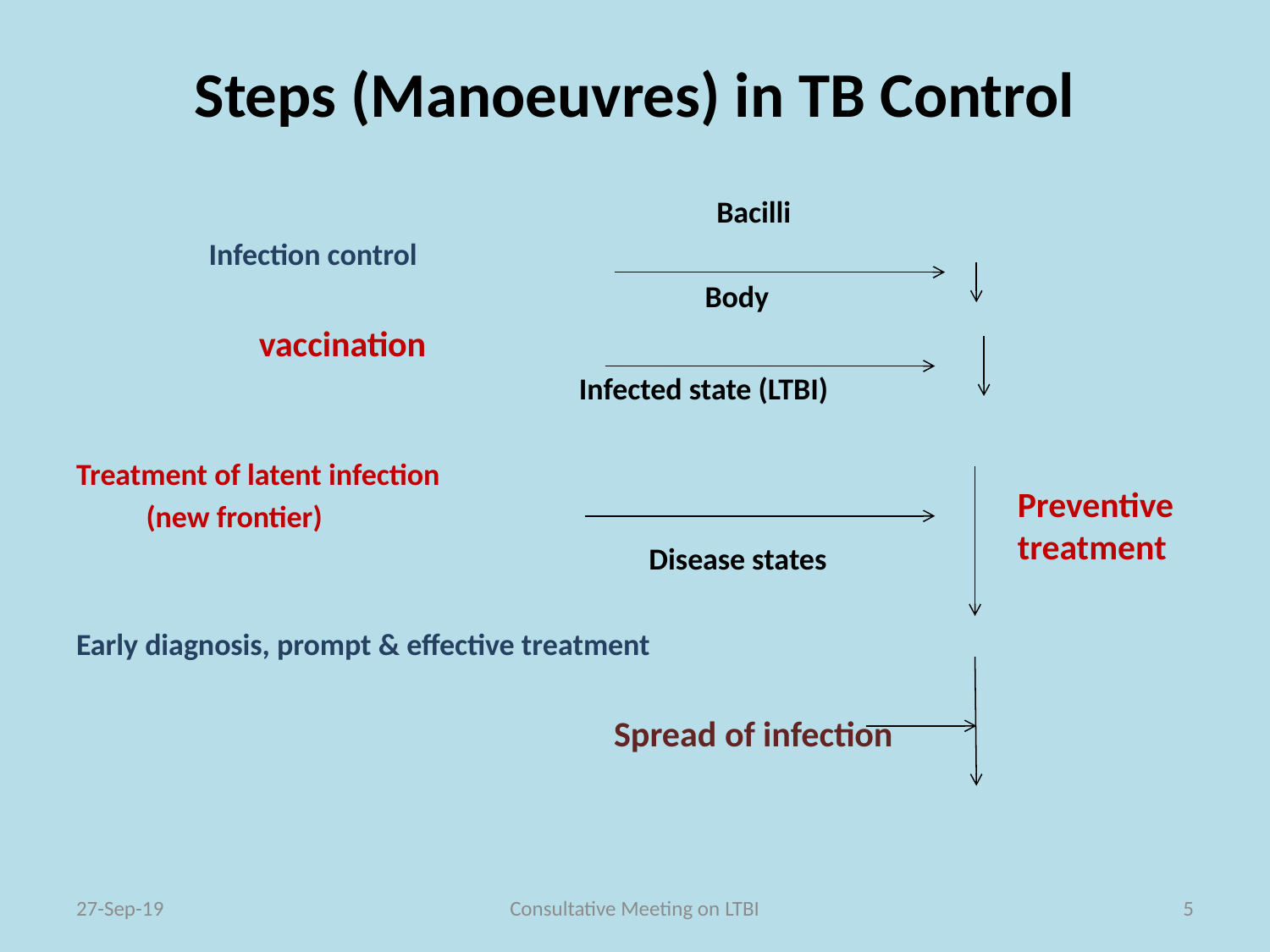

# Steps (Manoeuvres) in TB Control
                                                                                                                                                                                                                                                                                   Bacilli
                   Infection control
                                                                                          Body
                          vaccination
                                                                        Infected state (LTBI)

Treatment of latent infection
          (new frontier)
                                                                                  Disease states

Early diagnosis, prompt & effective treatment

                                                                             Spread of infection

Preventive
treatment
27-Sep-19
Consultative Meeting on LTBI
5